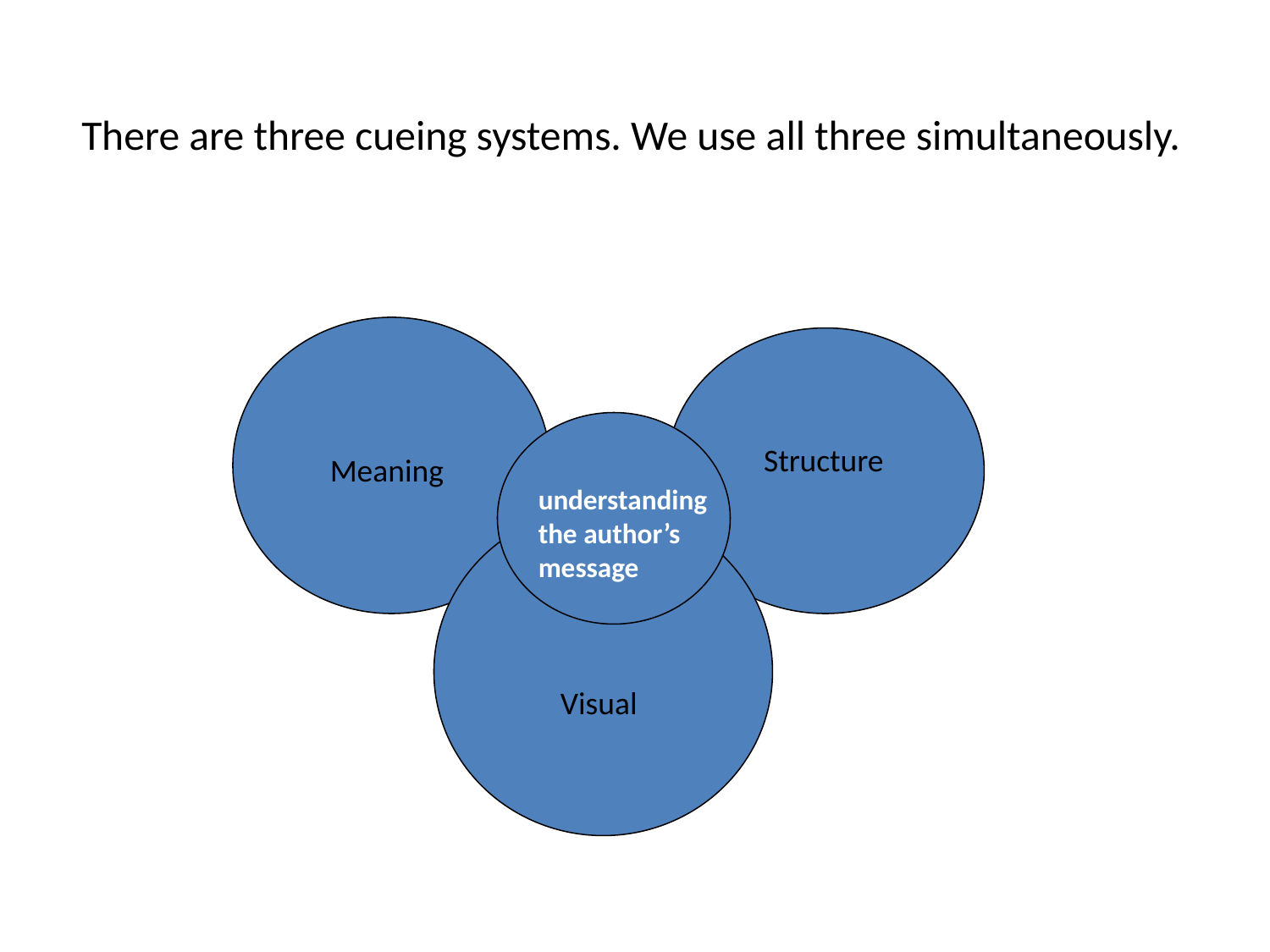

# There are three cueing systems. We use all three simultaneously.

Structure
Meaning
                   understanding the author’s message

       Visual